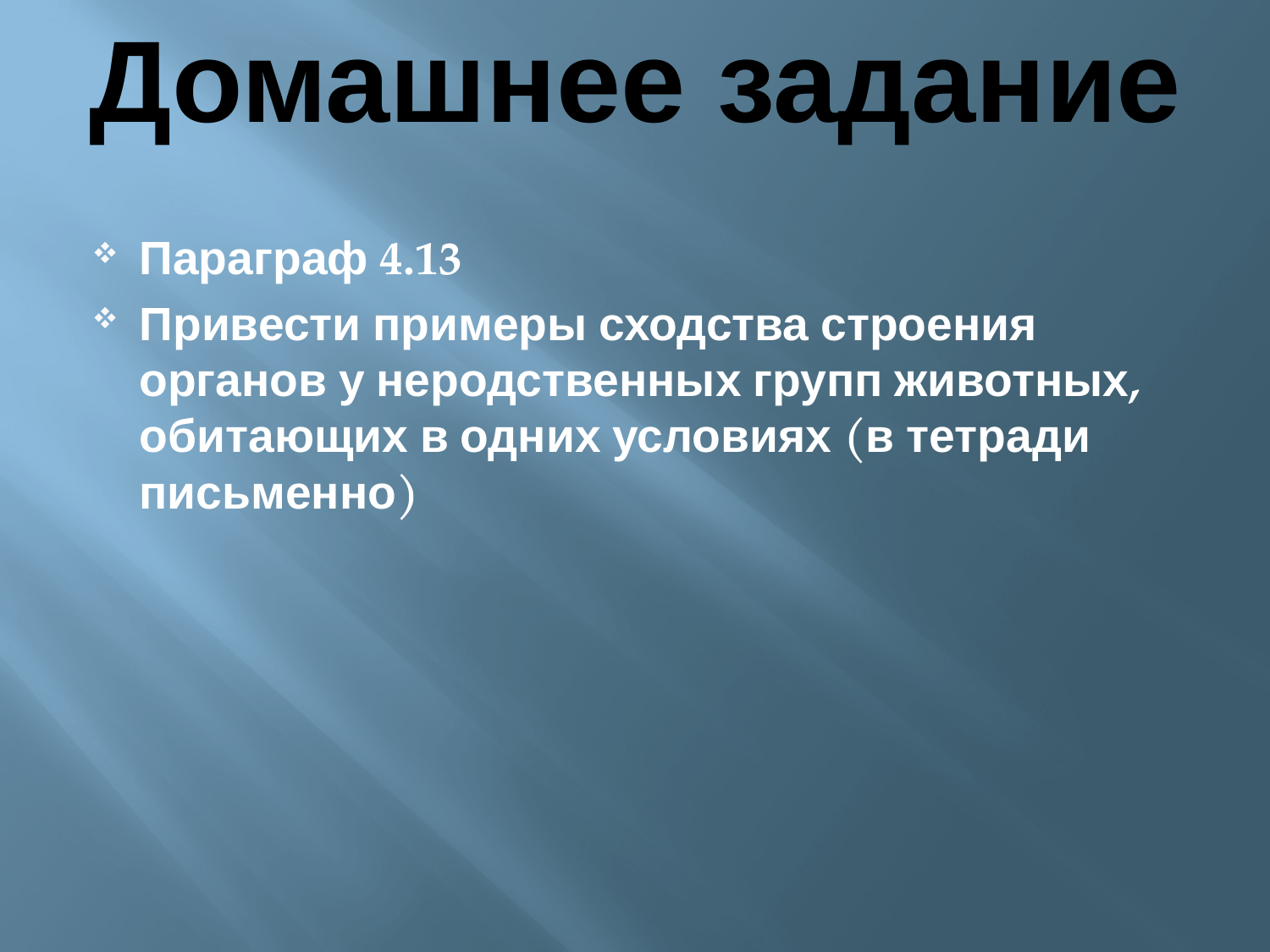

# Домашнее задание
Параграф 4.13
Привести примеры сходства строения органов у неродственных групп животных, обитающих в одних условиях (в тетради письменно)